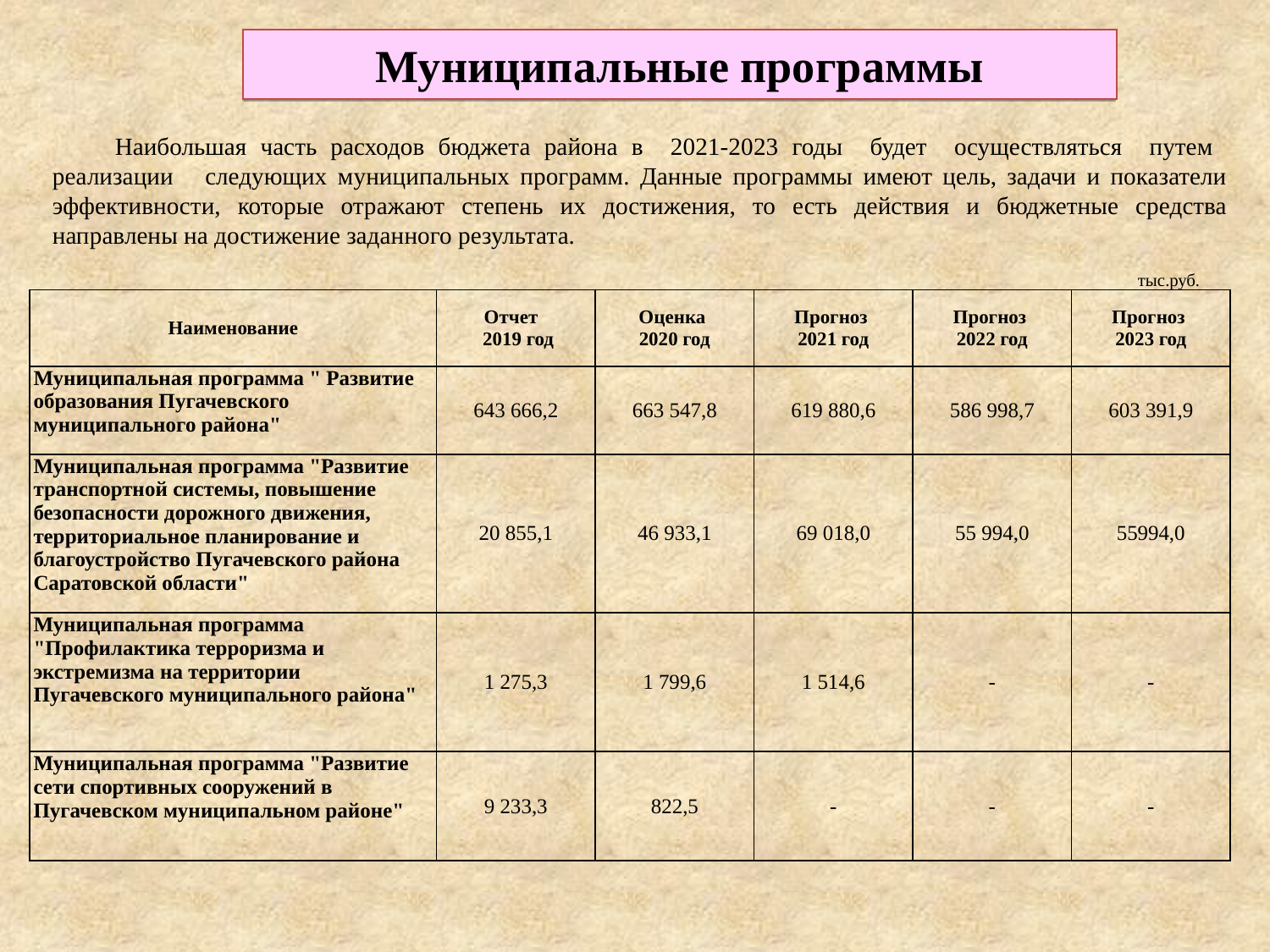

Муниципальные программы

Наибольшая часть расходов бюджета района в  2021-2023 годы  будет  осуществляться  путем  реализации   следующих муниципальных программ. Данные программы имеют цель, задачи и показатели эффективности, которые отражают степень их достижения, то есть действия и бюджетные средства направлены на достижение заданного результата.

|  |  |  |  |  | тыс.руб. |
| --- | --- | --- | --- | --- | --- |
| Наименование | Отчет 2019 год | Оценка 2020 год | Прогноз 2021 год | Прогноз 2022 год | Прогноз 2023 год |
| Муниципальная программа " Развитие образования Пугачевского муниципального района" | 643 666,2 | 663 547,8 | 619 880,6 | 586 998,7 | 603 391,9 |
| Муниципальная программа "Развитие транспортной системы, повышение безопасности дорожного движения, территориальное планирование и благоустройство Пугачевского района Саратовской области" | 20 855,1 | 46 933,1 | 69 018,0 | 55 994,0 | 55994,0 |
| Муниципальная программа "Профилактика терроризма и экстремизма на территории Пугачевского муниципального района" | 1 275,3 | 1 799,6 | 1 514,6 | - | - |
| Муниципальная программа "Развитие сети спортивных сооружений в Пугачевском муниципальном районе" | 9 233,3 | 822,5 | - | - | - |